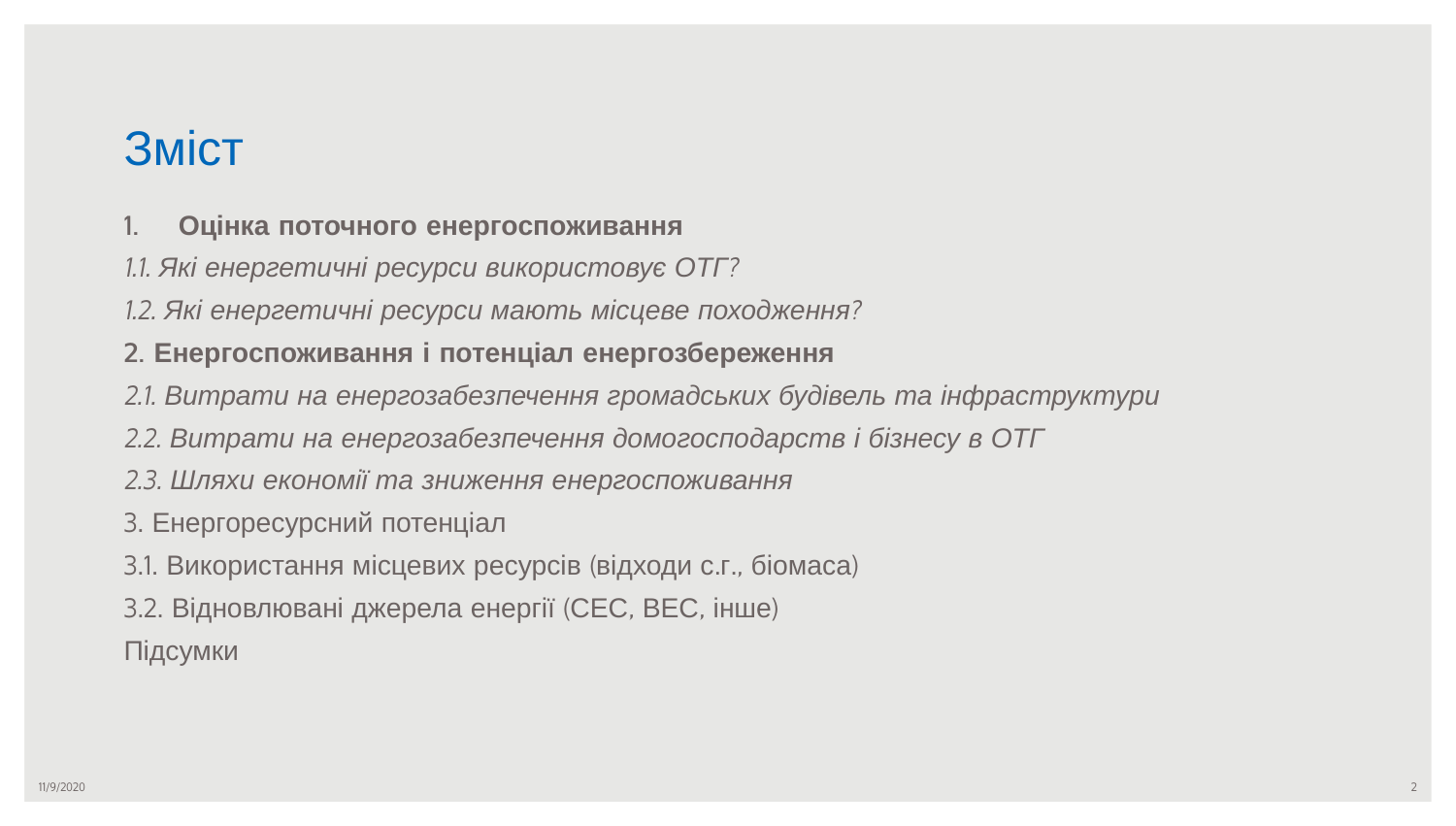

# Зміст
Оцінка поточного енергоспоживання
1.1. Які енергетичні ресурси використовує ОТГ?
1.2. Які енергетичні ресурси мають місцеве походження?
2. Енергоспоживання і потенціал енергозбереження
2.1. Витрати на енергозабезпечення громадських будівель та інфраструктури
2.2. Витрати на енергозабезпечення домогосподарств і бізнесу в ОТГ
2.3. Шляхи економії та зниження енергоспоживання
3. Енергоресурсний потенціал
3.1. Використання місцевих ресурсів (відходи с.г., біомаса)
3.2. Відновлювані джерела енергії (СЕС, ВЕС, інше)
Підсумки
11/9/2020
2